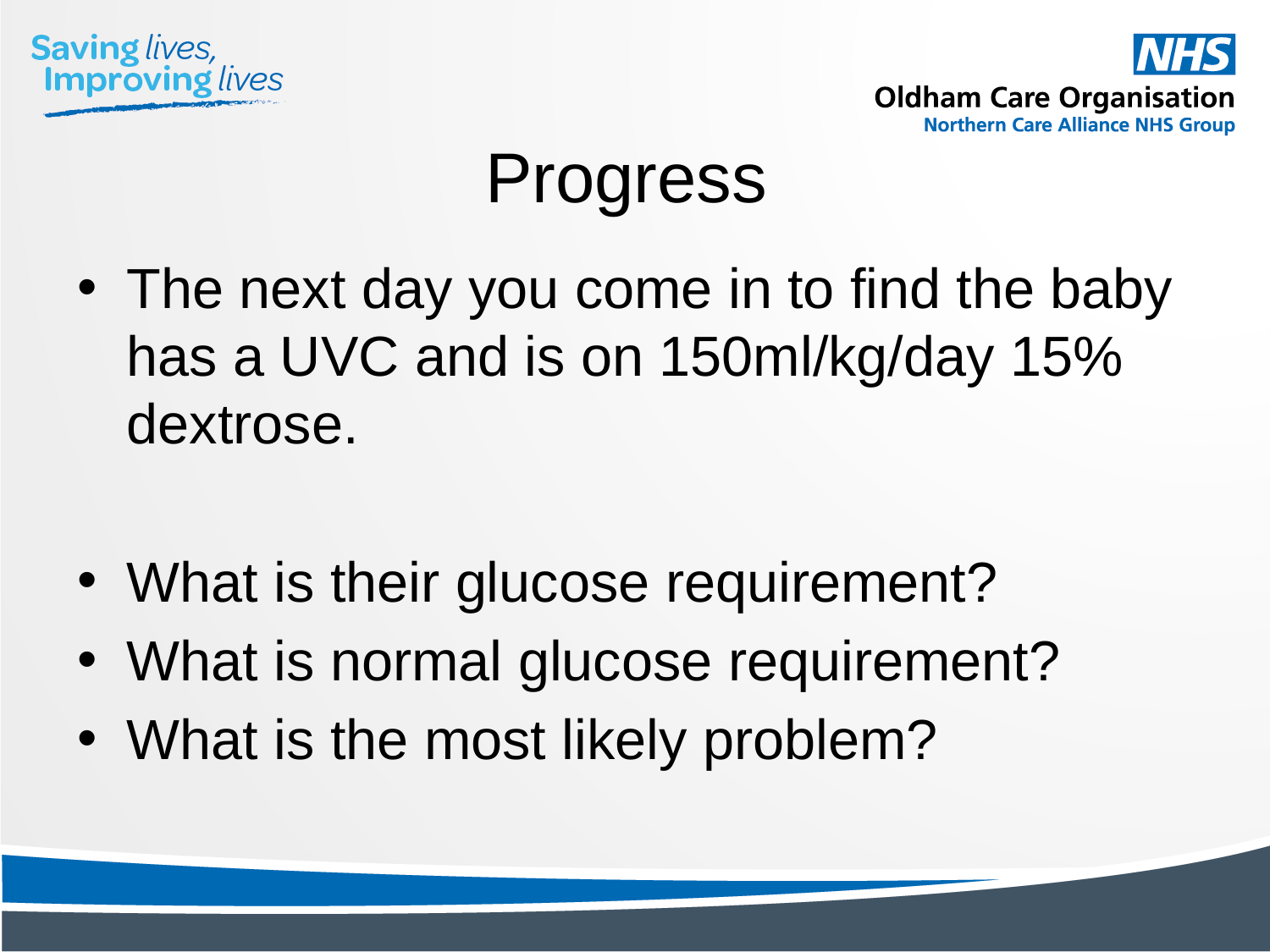

# Progress
The next day you come in to find the baby has a UVC and is on 150ml/kg/day 15% dextrose.

What is their glucose requirement?
What is normal glucose requirement?
What is the most likely problem?